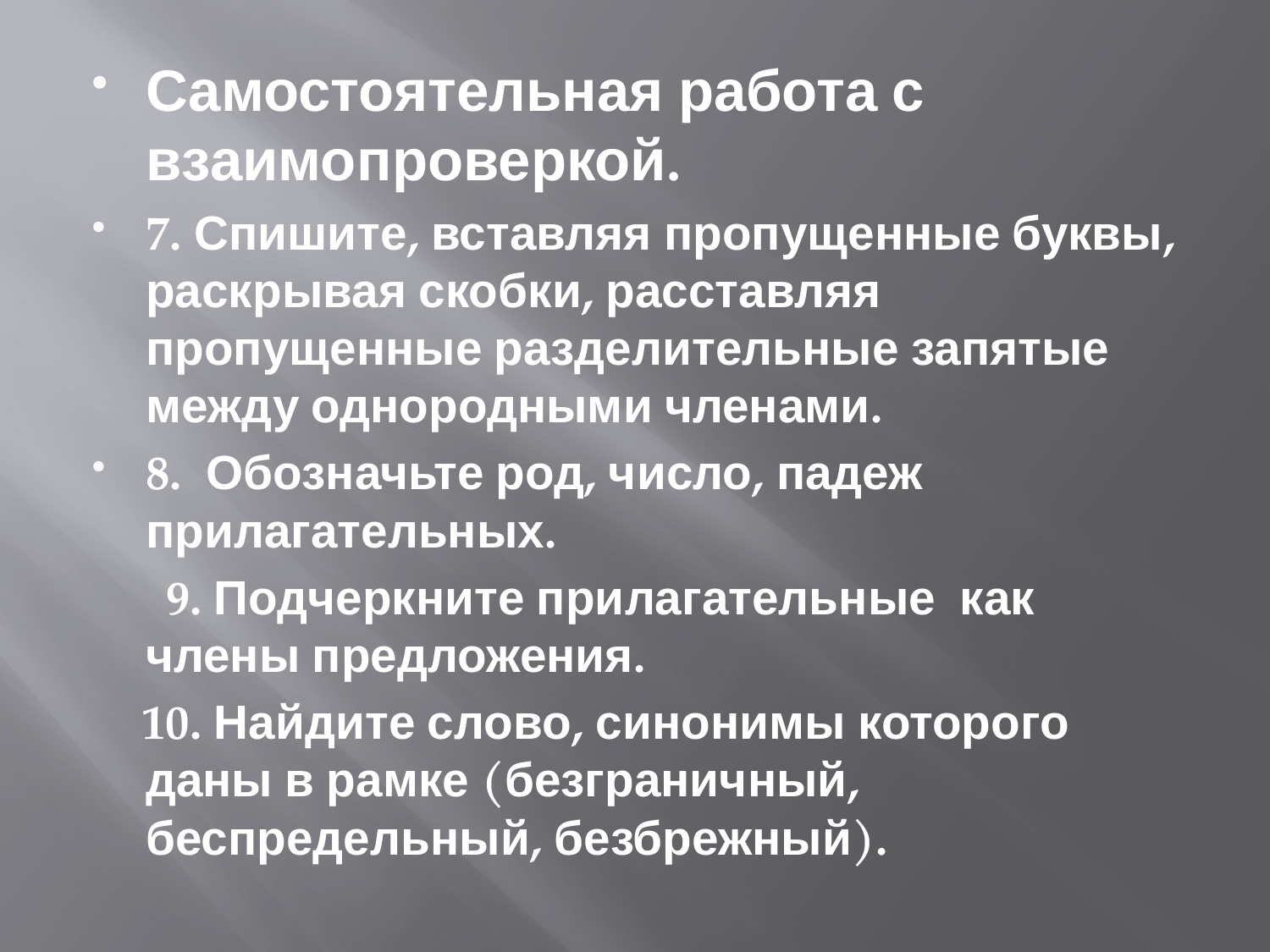

#
Самостоятельная работа с взаимопроверкой.
7. Спишите, вставляя пропущенные буквы, раскрывая скобки, расставляя  пропущенные разделительные запятые между однородными членами.
8.  Обозначьте род, число, падеж прилагательных.
      9. Подчеркните прилагательные  как члены предложения.
    10. Найдите слово, синонимы которого даны в рамке (безграничный, беспредельный, безбрежный).